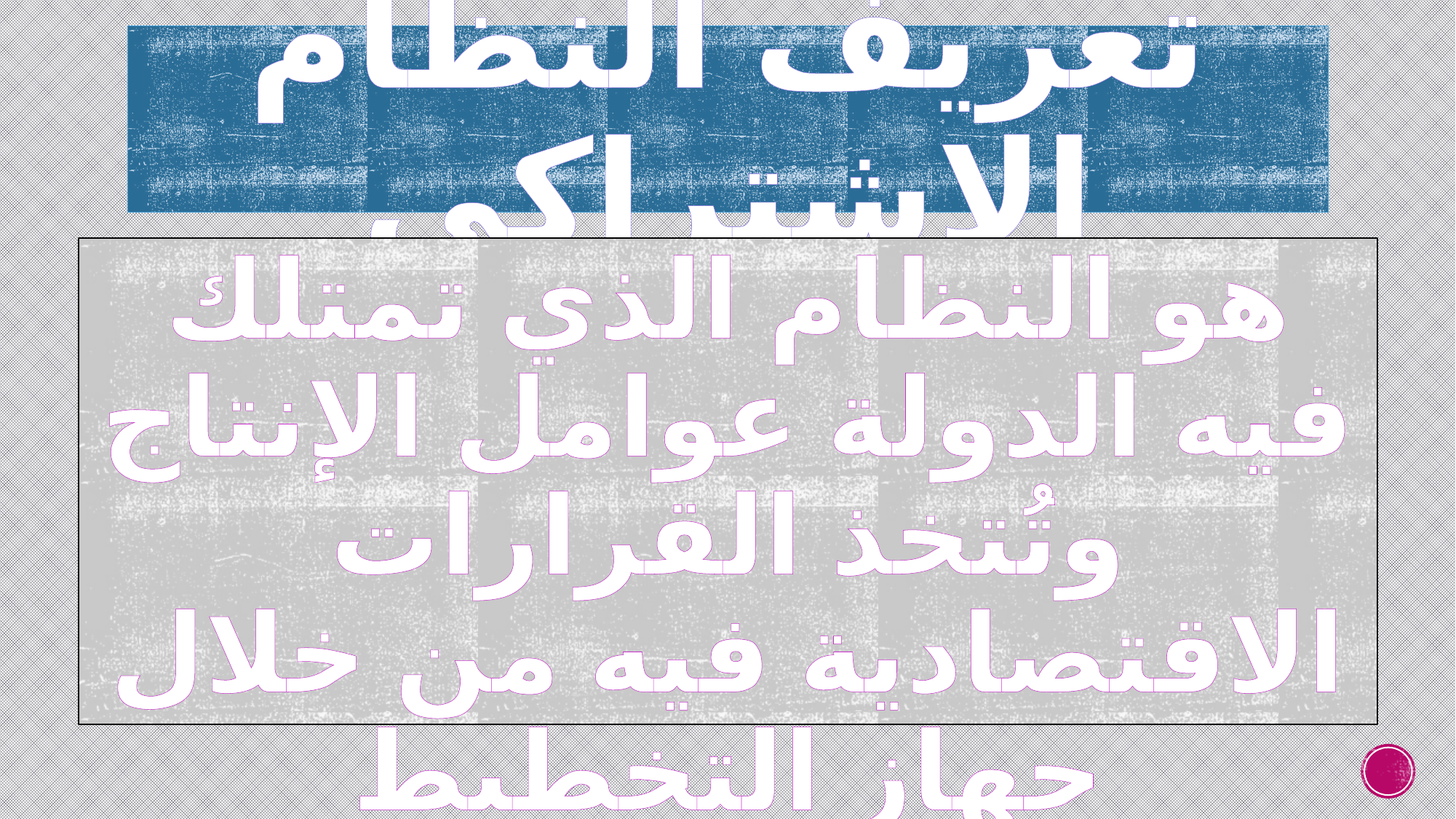

# تعريف النظام الاشتراكي
هو النظام الذي تمتلك فيه الدولة عوامل الإنتاج وتُتخذ القرارات الاقتصادية فيه من خلال جهاز التخطيط